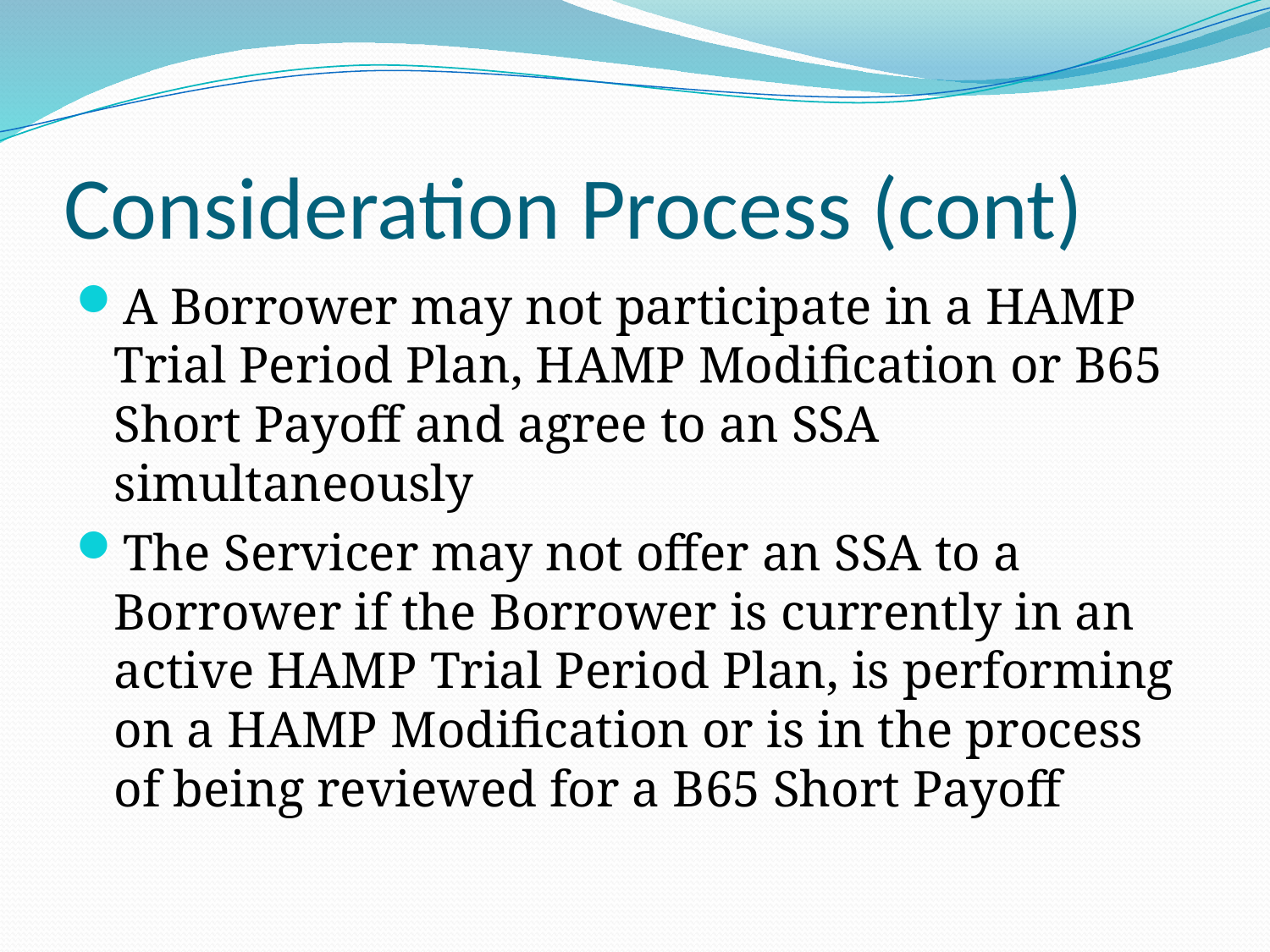

# Consideration Process (cont)
A Borrower may not participate in a HAMP Trial Period Plan, HAMP Modification or B65 Short Payoff and agree to an SSA simultaneously
The Servicer may not offer an SSA to a Borrower if the Borrower is currently in an active HAMP Trial Period Plan, is performing on a HAMP Modification or is in the process of being reviewed for a B65 Short Payoff